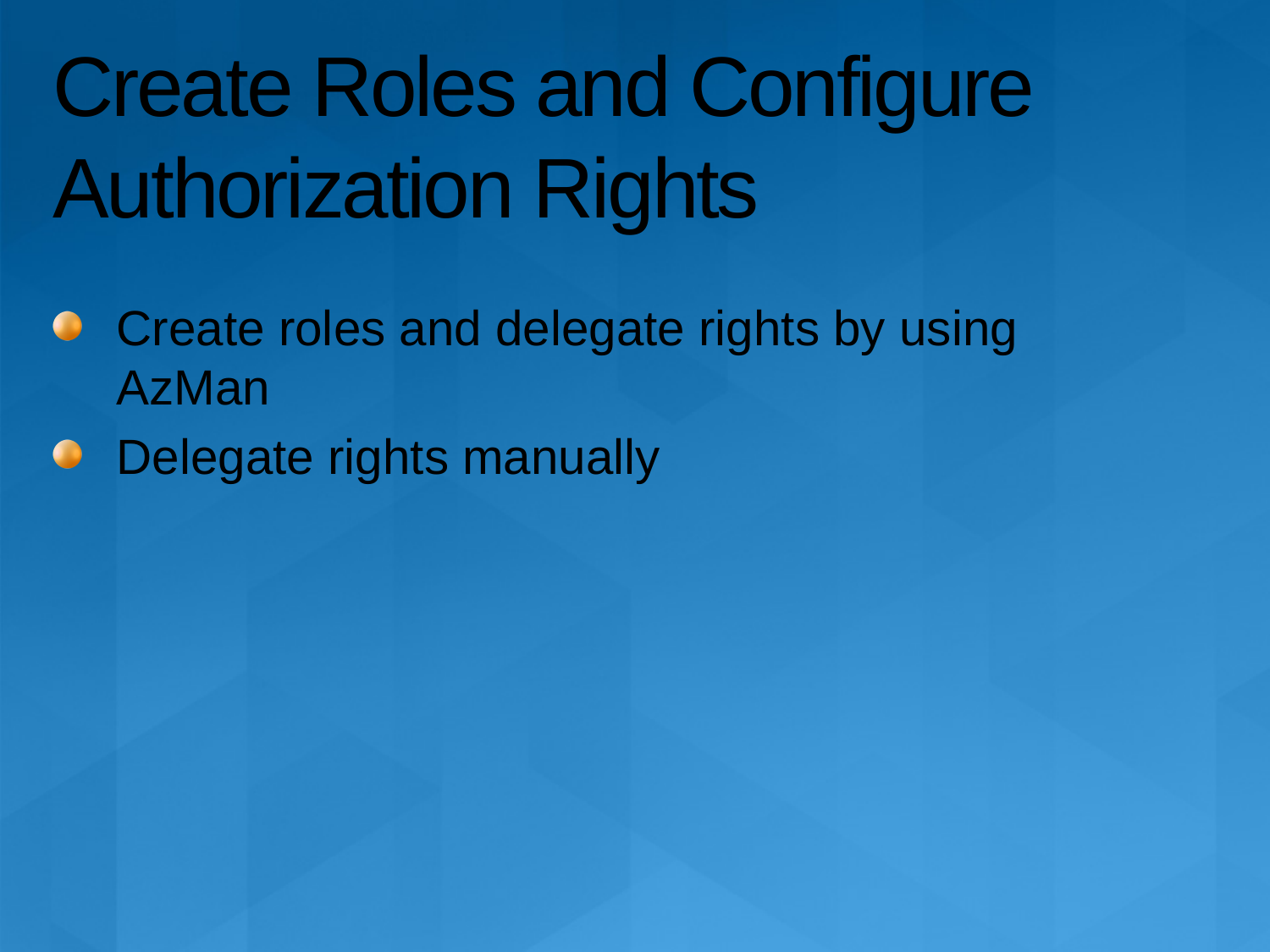

# Create Roles and Configure Authorization Rights
Create roles and delegate rights by using AzMan
Delegate rights manually